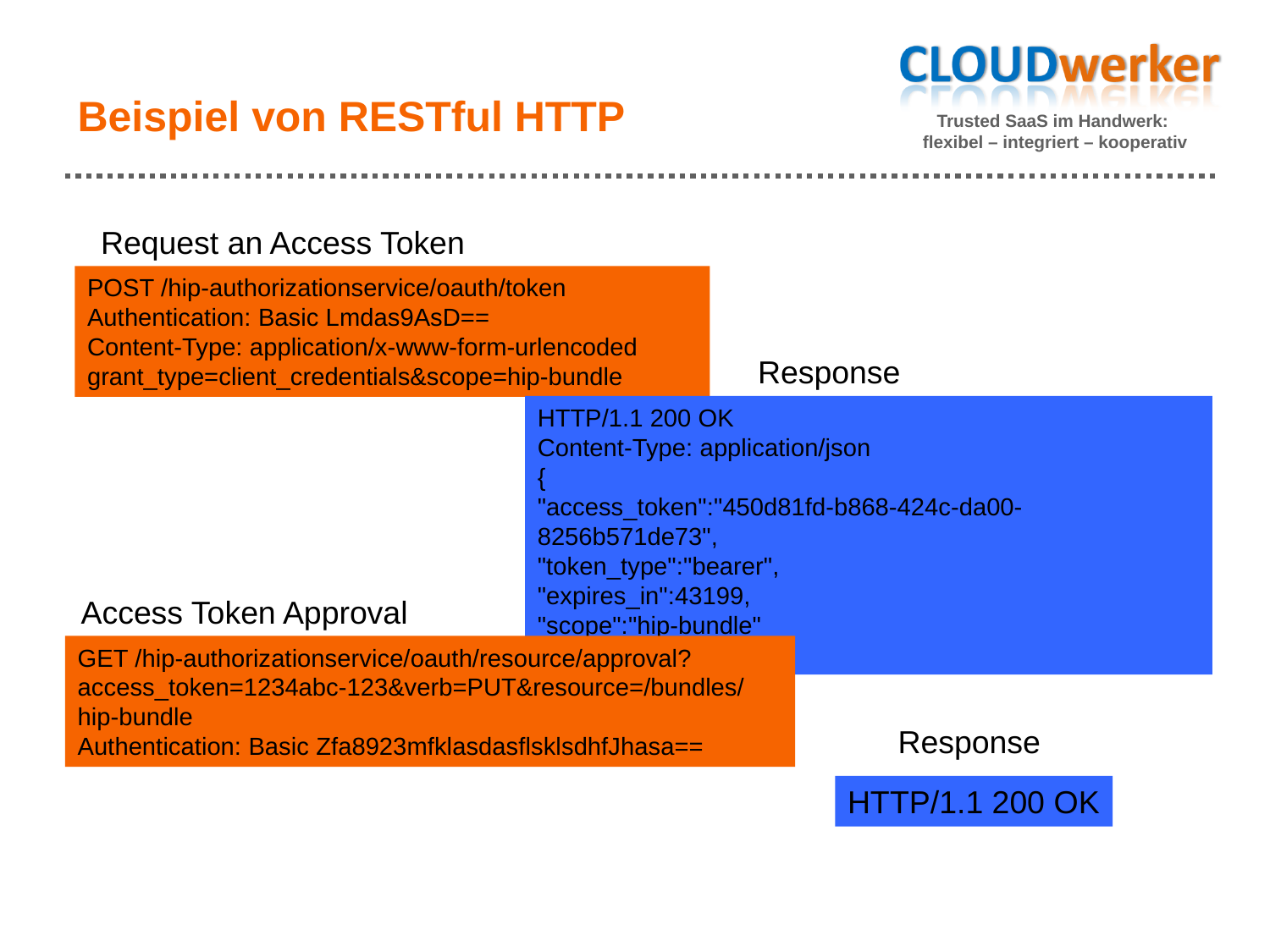

Beispiel von RESTful HTTP

Request an Access Token
POST /hip-authorizationservice/oauth/token
Authentication: Basic Lmdas9AsD==
Content-Type: application/x-www-form-urlencoded
grant_type=client_credentials&scope=hip-bundle
Response
HTTP/1.1 200 OK
Content-Type: application/json
{
"access_token":"450d81fd-b868-424c-da00-8256b571de73",
"token_type":"bearer",
"expires_in":43199,
"scope":"hip-bundle"
}
Access Token Approval
GET /hip-authorizationservice/oauth/resource/approval?
access_token=1234abc-123&verb=PUT&resource=/bundles/hip-bundle
Authentication: Basic Zfa8923mfklasdasflsklsdhfJhasa==
Response
HTTP/1.1 200 OK